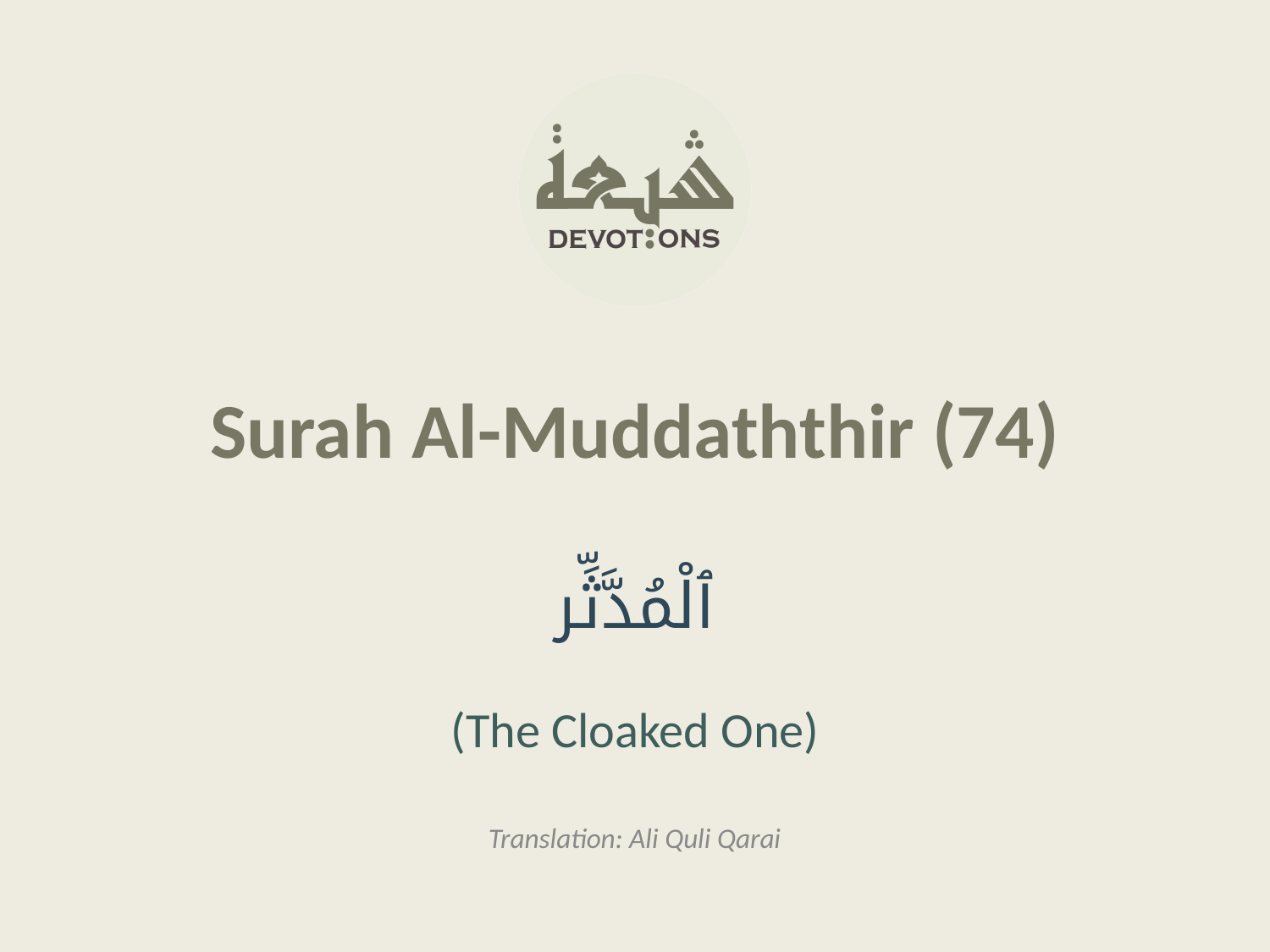

Surah Al-Muddaththir (74)
ٱلْمُدَّثِّر
(The Cloaked One)
Translation: Ali Quli Qarai